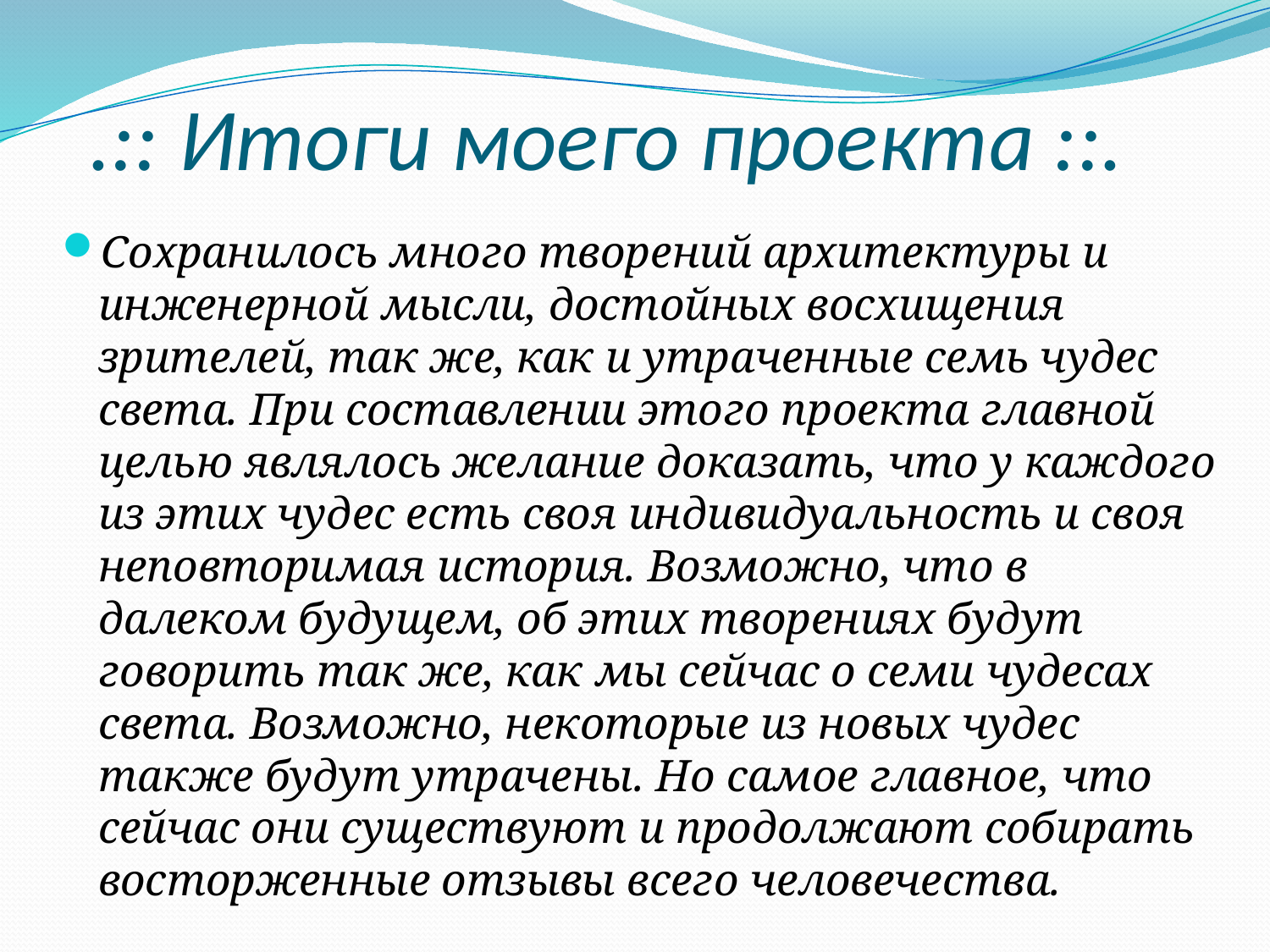

# .:: Итоги моего проекта ::.
Сохранилось много творений архитектуры и инженерной мысли, достойных восхищения зрителей, так же, как и утраченные семь чудес света. При составлении этого проекта главной целью являлось желание доказать, что у каждого из этих чудес есть своя индивидуальность и своя неповторимая история. Возможно, что в далеком будущем, об этих творениях будут говорить так же, как мы сейчас о семи чудесах света. Возможно, некоторые из новых чудес также будут утрачены. Но самое главное, что сейчас они существуют и продолжают собирать восторженные отзывы всего человечества.